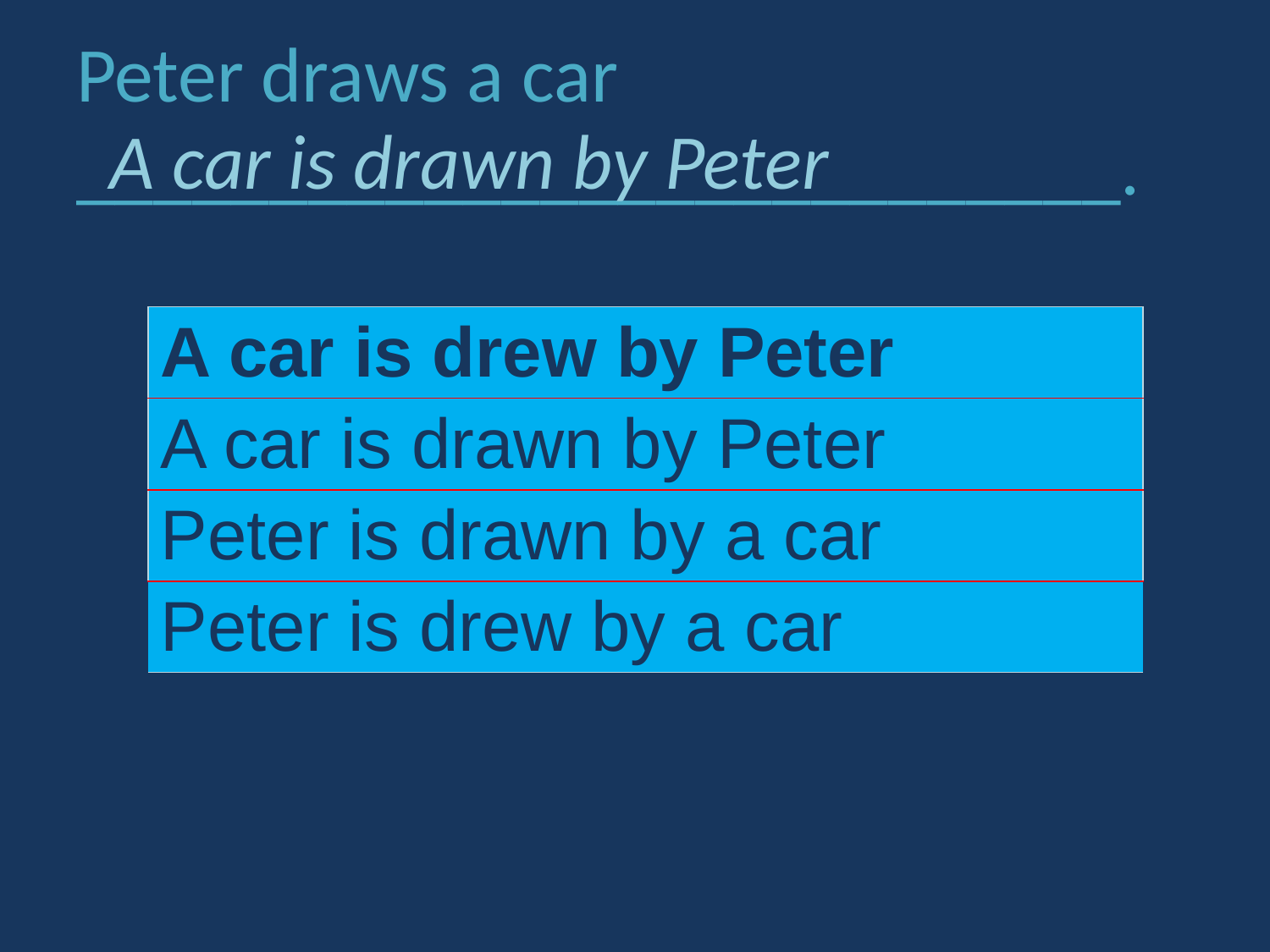

# Peter draws a car ___________________________.
A car is drawn by Peter

| A car is drew by Peter |
| --- |
| A car is drawn by Peter |
| Peter is drawn by a car |
| Peter is drew by a car |